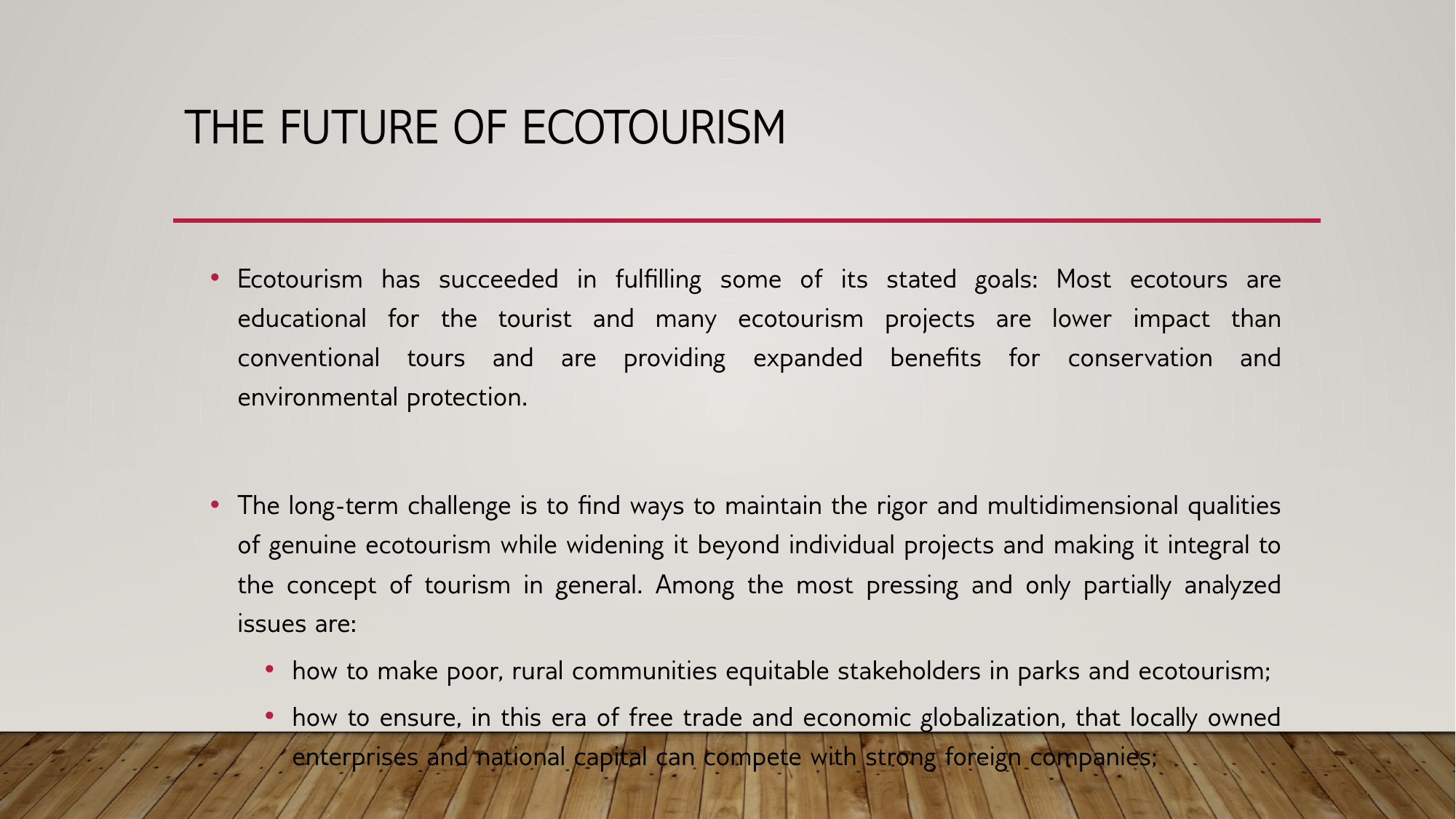

# The Future of Ecotourism
Ecotourism has succeeded in fulfilling some of its stated goals: Most ecotours are educational for the tourist and many ecotourism projects are lower impact than conventional tours and are providing expanded benefits for conservation and environmental protection.

The long-term challenge is to find ways to maintain the rigor and multidimensional qualities of genuine ecotourism while widening it beyond individual projects and making it integral to the concept of tourism in general. Among the most pressing and only partially analyzed issues are:
how to make poor, rural communities equitable stakeholders in parks and ecotourism;
how to ensure, in this era of free trade and economic globalization, that locally owned enterprises and national capital can compete with strong foreign companies;